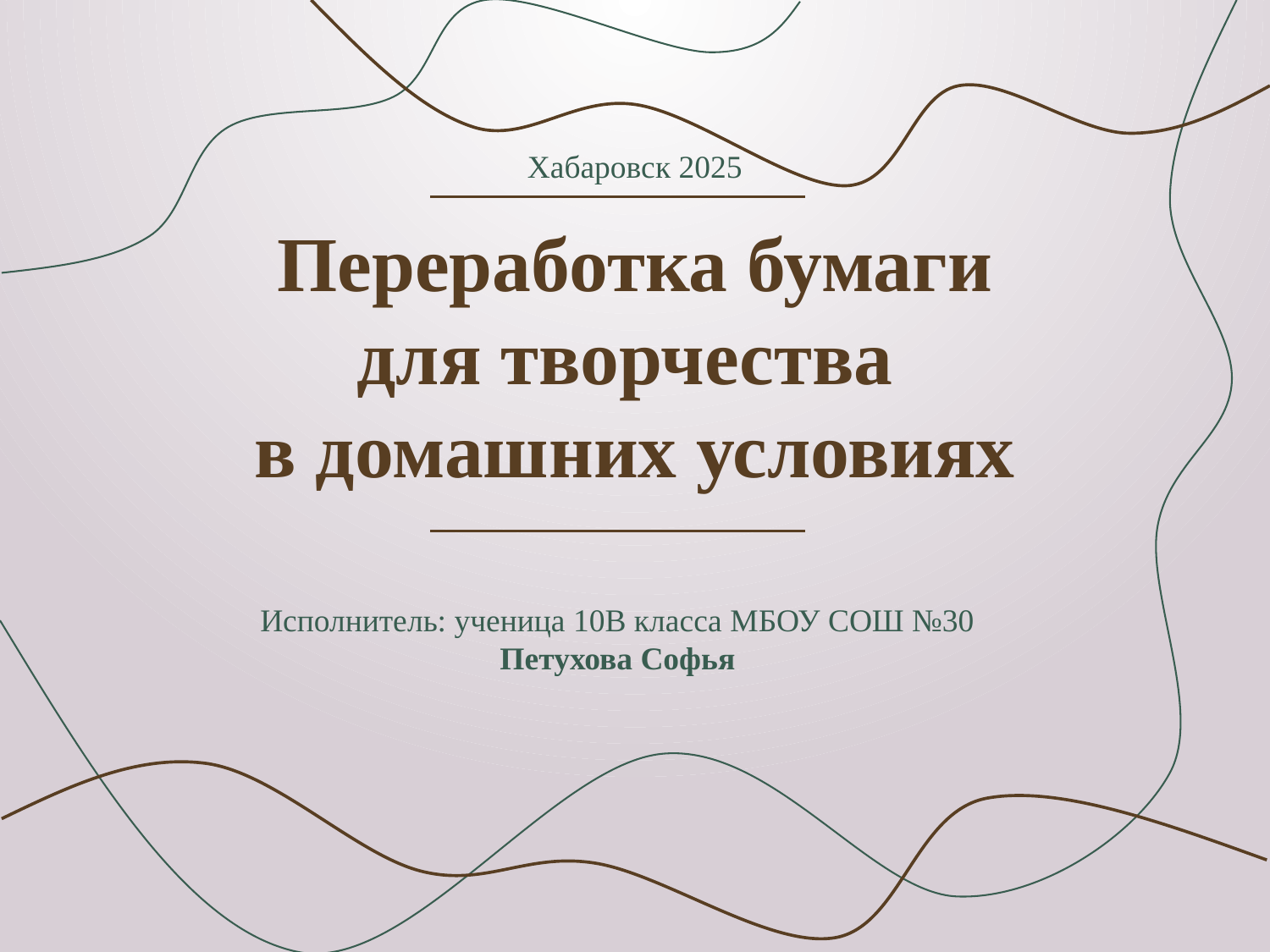

Хабаровск 2025
Переработка бумаги
для творчества
в домашних условиях
Исполнитель: ученица 10В класса МБОУ СОШ №30
Петухова Софья